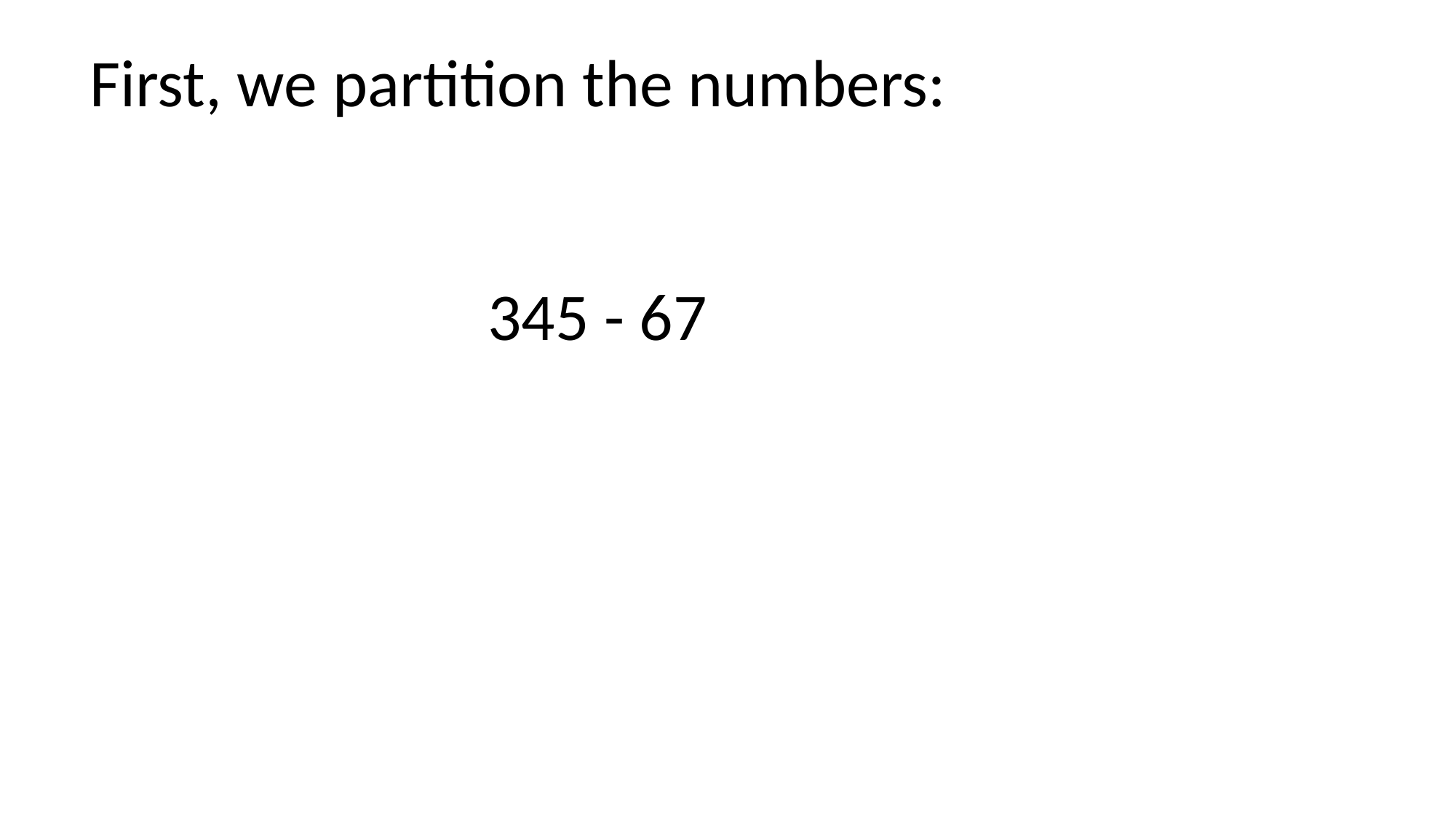

First, we partition the numbers:
345 - 67